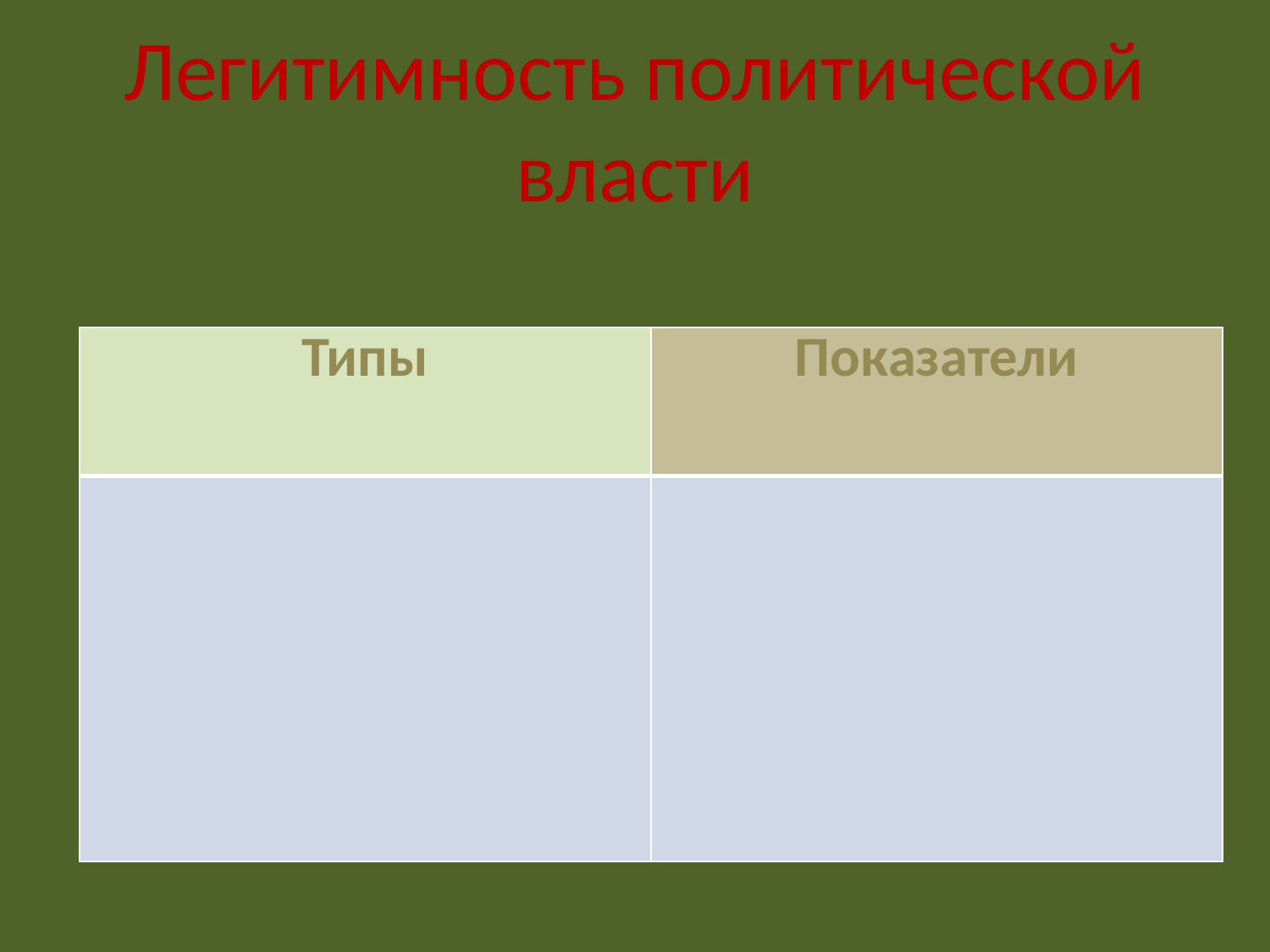

# Легитимность политической власти
| Типы | Показатели |
| --- | --- |
|  |  |